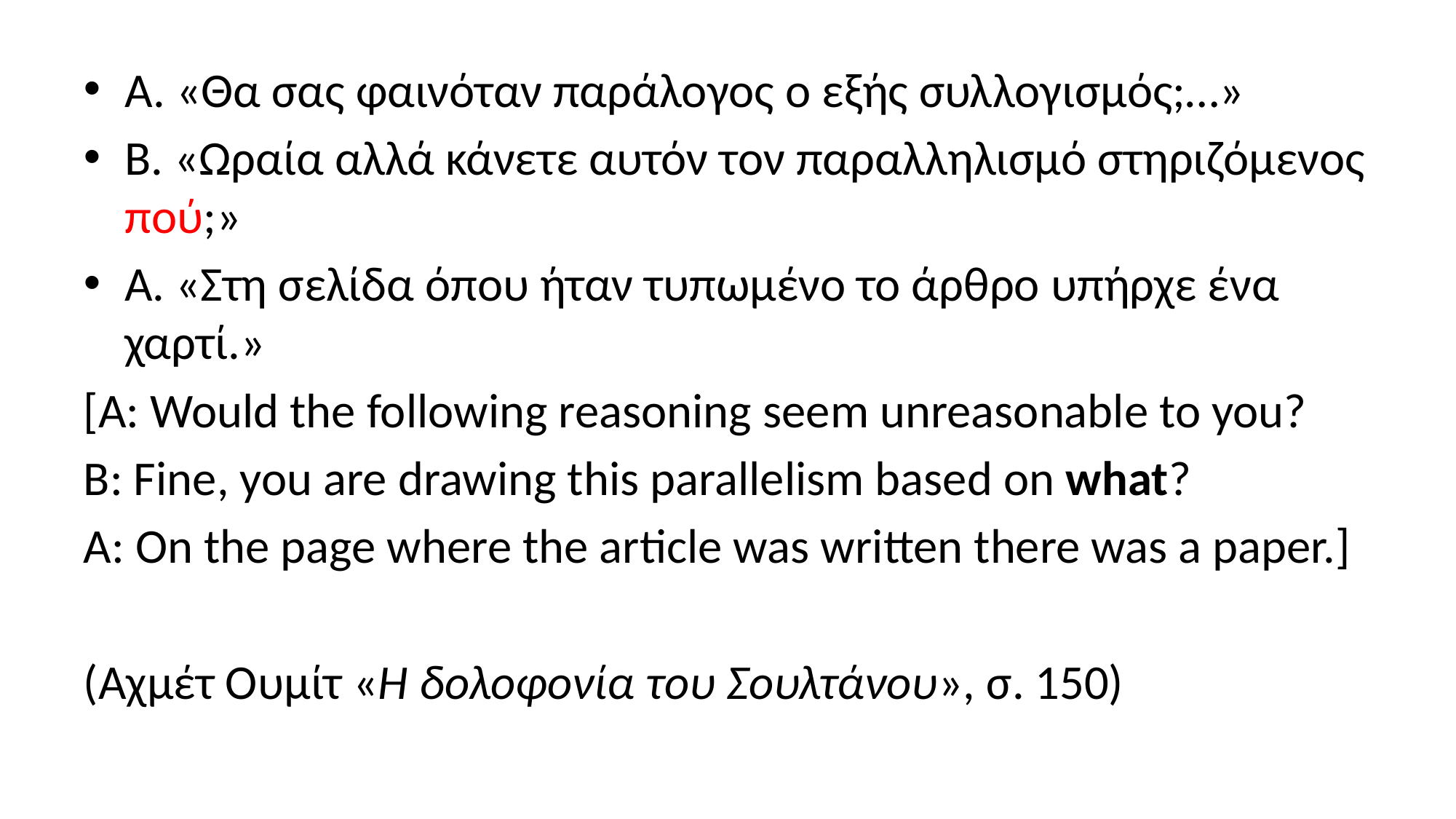

A. «Θα σας φαινόταν παράλογος ο εξής συλλογισμός;…»
B. «Ωραία αλλά κάνετε αυτόν τον παραλληλισμό στηριζόμενος πού;»
A. «Στη σελίδα όπου ήταν τυπωμένο το άρθρο υπήρχε ένα χαρτί.»
[Α: Would the following reasoning seem unreasonable to you?
Β: Fine, you are drawing this parallelism based on what?
Α: On the page where the article was written there was a paper.]

(Αχμέτ Ουμίτ «Η δολοφονία του Σουλτάνου», σ. 150)